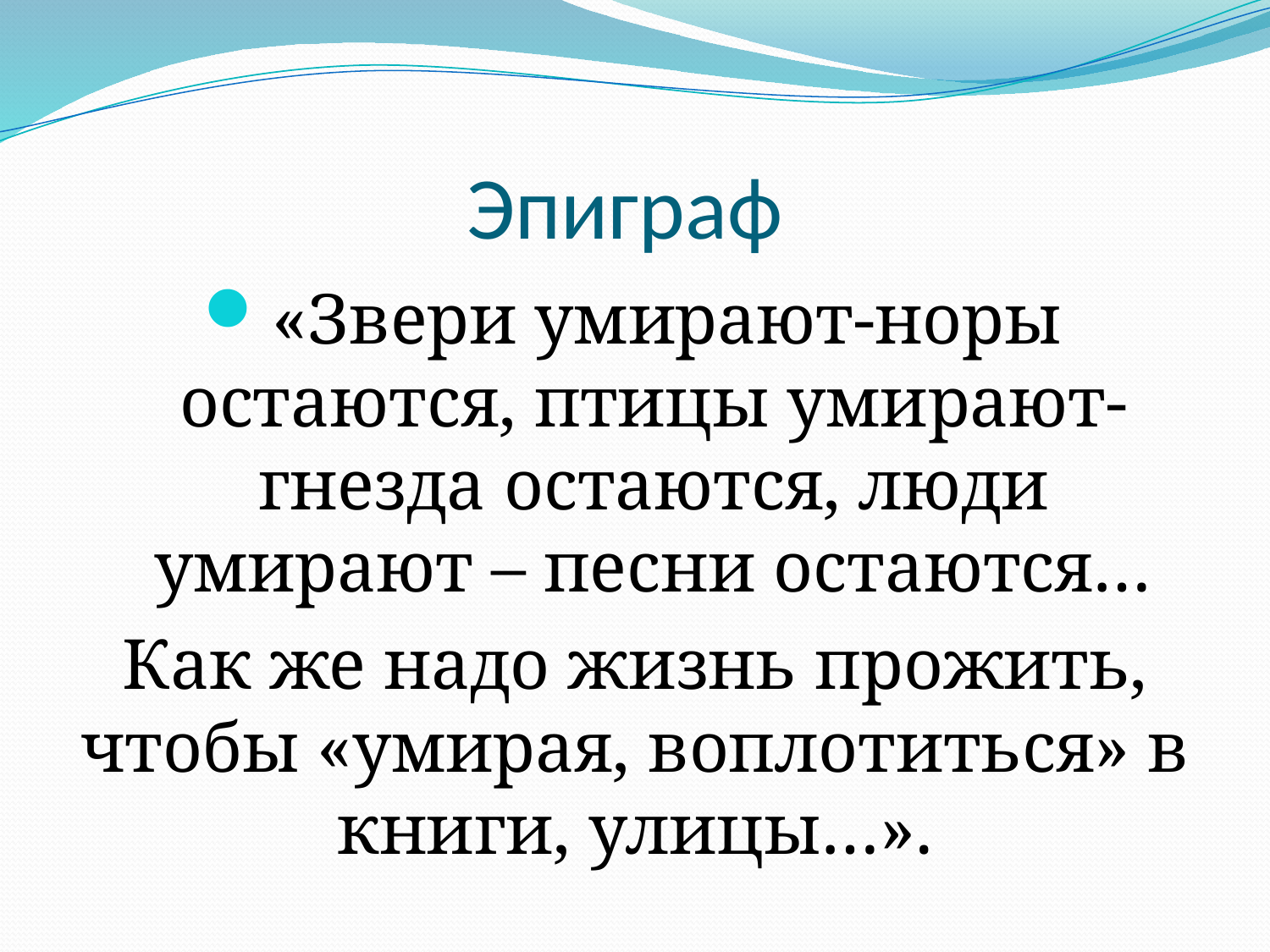

# Эпиграф
«Звери умирают-норы остаются, птицы умирают-гнезда остаются, люди умирают – песни остаются…
Как же надо жизнь прожить, чтобы «умирая, воплотиться» в книги, улицы…».